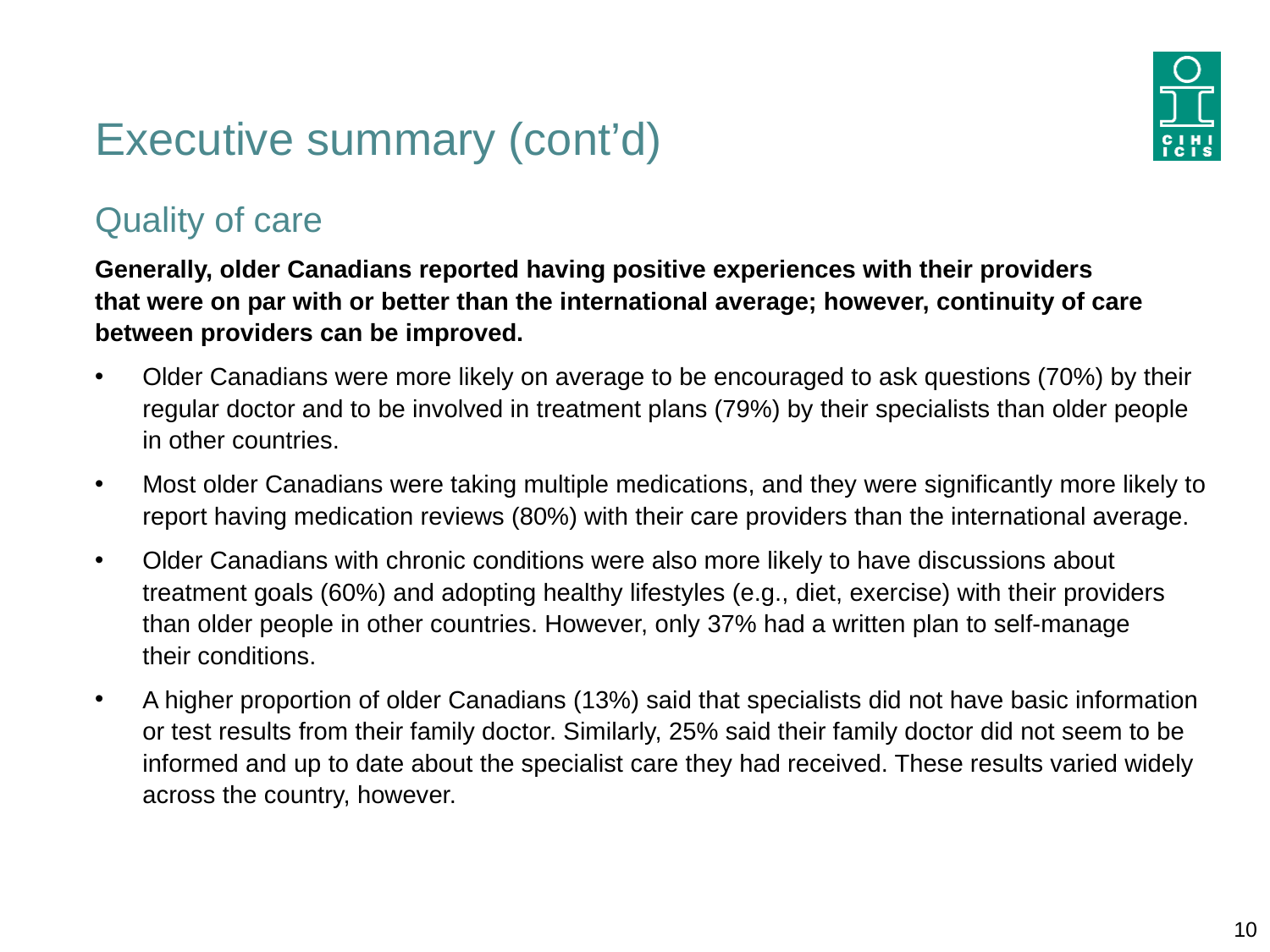

# Executive summary (cont’d)
Quality of care
Generally, older Canadians reported having positive experiences with their providers
that were on par with or better than the international average; however, continuity of care between providers can be improved.
Older Canadians were more likely on average to be encouraged to ask questions (70%) by their regular doctor and to be involved in treatment plans (79%) by their specialists than older people
in other countries.
Most older Canadians were taking multiple medications, and they were significantly more likely to report having medication reviews (80%) with their care providers than the international average.
Older Canadians with chronic conditions were also more likely to have discussions about treatment goals (60%) and adopting healthy lifestyles (e.g., diet, exercise) with their providers
than older people in other countries. However, only 37% had a written plan to self-manage
their conditions.
A higher proportion of older Canadians (13%) said that specialists did not have basic information or test results from their family doctor. Similarly, 25% said their family doctor did not seem to be informed and up to date about the specialist care they had received. These results varied widely across the country, however.

10